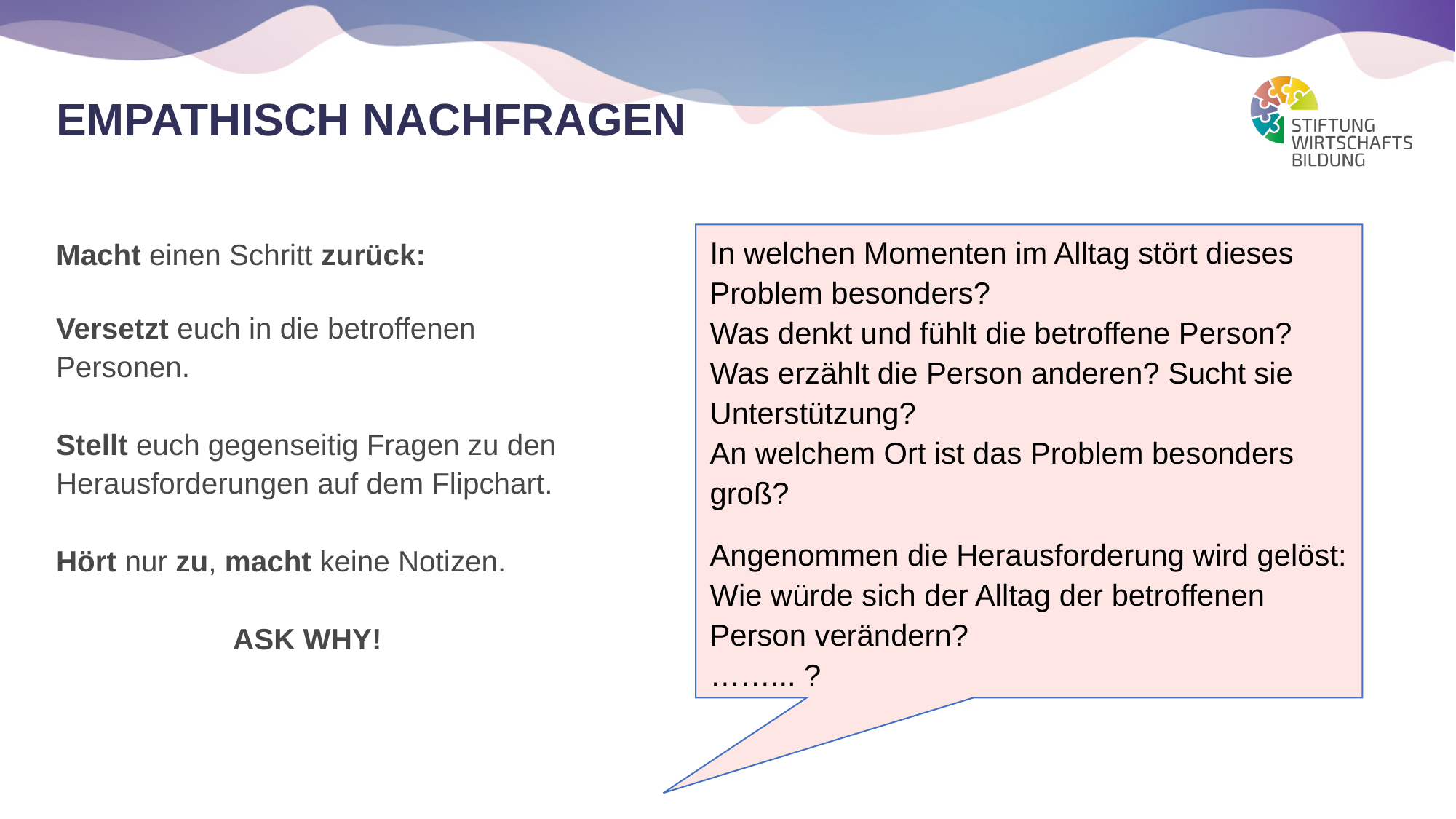

# Empathisch Nachfragen
In welchen Momenten im Alltag stört dieses Problem besonders?
Was denkt und fühlt die betroffene Person?
Was erzählt die Person anderen? Sucht sie Unterstützung?
An welchem Ort ist das Problem besonders groß?

Angenommen die Herausforderung wird gelöst: Wie würde sich der Alltag der betroffenen Person verändern?
……... ?
Macht einen Schritt zurück:

Versetzt euch in die betroffenen Personen.

Stellt euch gegenseitig Fragen zu den Herausforderungen auf dem Flipchart.

Hört nur zu, macht keine Notizen.

ASK WHY!